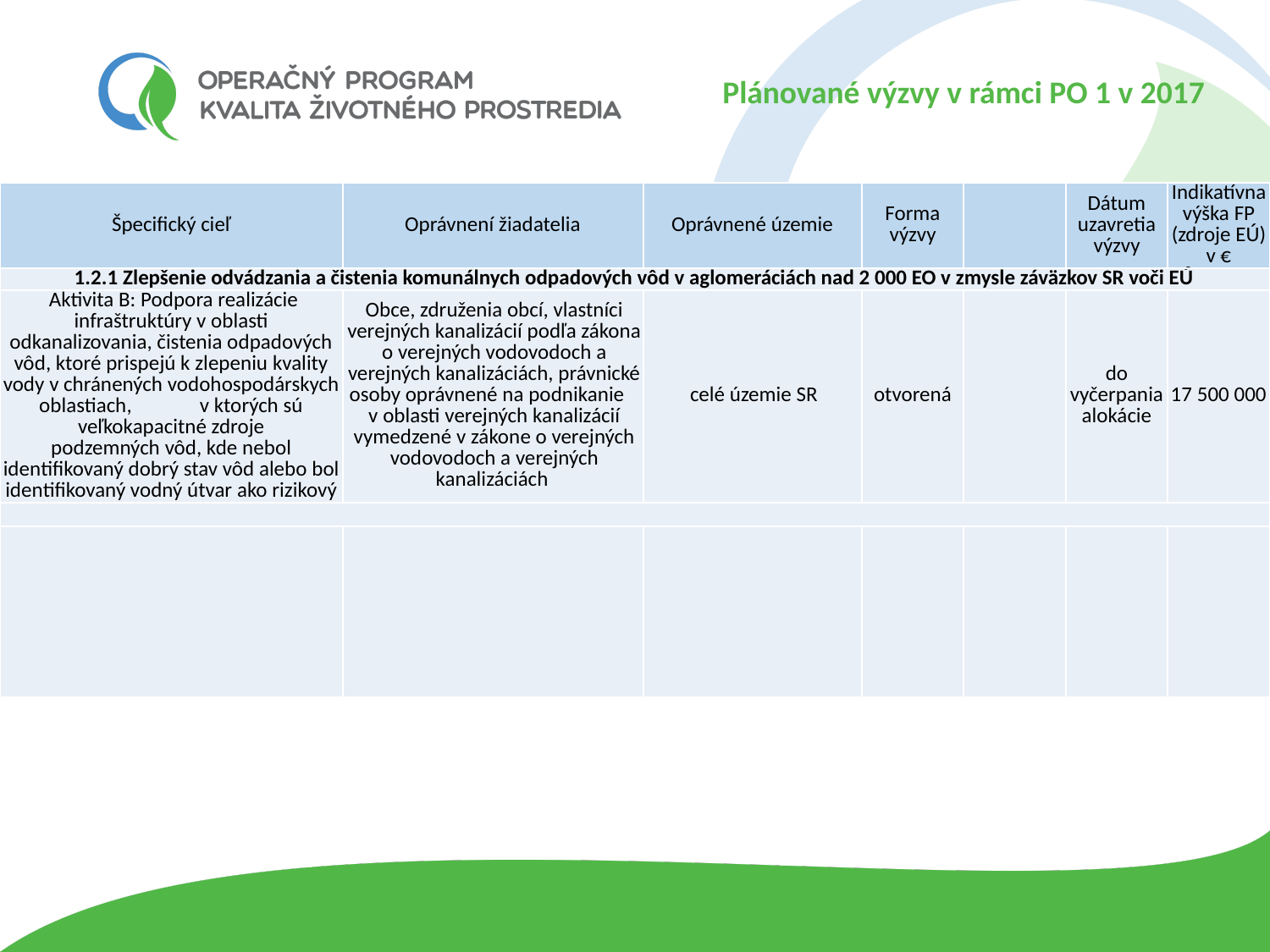

Plánované výzvy v rámci PO 1 v 2017
| Špecifický cieľ | Oprávnení žiadatelia | Oprávnené územie | Forma výzvy |  | Dátum uzavretia výzvy | Indikatívna výška FP (zdroje EÚ) v € |
| --- | --- | --- | --- | --- | --- | --- |
| 1.2.1 Zlepšenie odvádzania a čistenia komunálnych odpadových vôd v aglomeráciách nad 2 000 EO v zmysle záväzkov SR voči EÚ |  |  |  |  |  |  |
| Aktivita B: Podpora realizácie infraštruktúry v oblasti odkanalizovania, čistenia odpadových vôd, ktoré prispejú k zlepeniu kvality vody v chránených vodohospodárskych oblastiach, v ktorých sú veľkokapacitné zdroje podzemných vôd, kde nebol identifikovaný dobrý stav vôd alebo bol identifikovaný vodný útvar ako rizikový | Obce, združenia obcí, vlastníci verejných kanalizácií podľa zákona o verejných vodovodoch a verejných kanalizáciách, právnické osoby oprávnené na podnikanie v oblasti verejných kanalizácií vymedzené v zákone o verejných vodovodoch a verejných kanalizáciách | celé územie SR | otvorená |  | do vyčerpania alokácie | 17 500 000 |
|  |  |  |  |  |  |  |
|  |  |  |  |  |  |  |
#